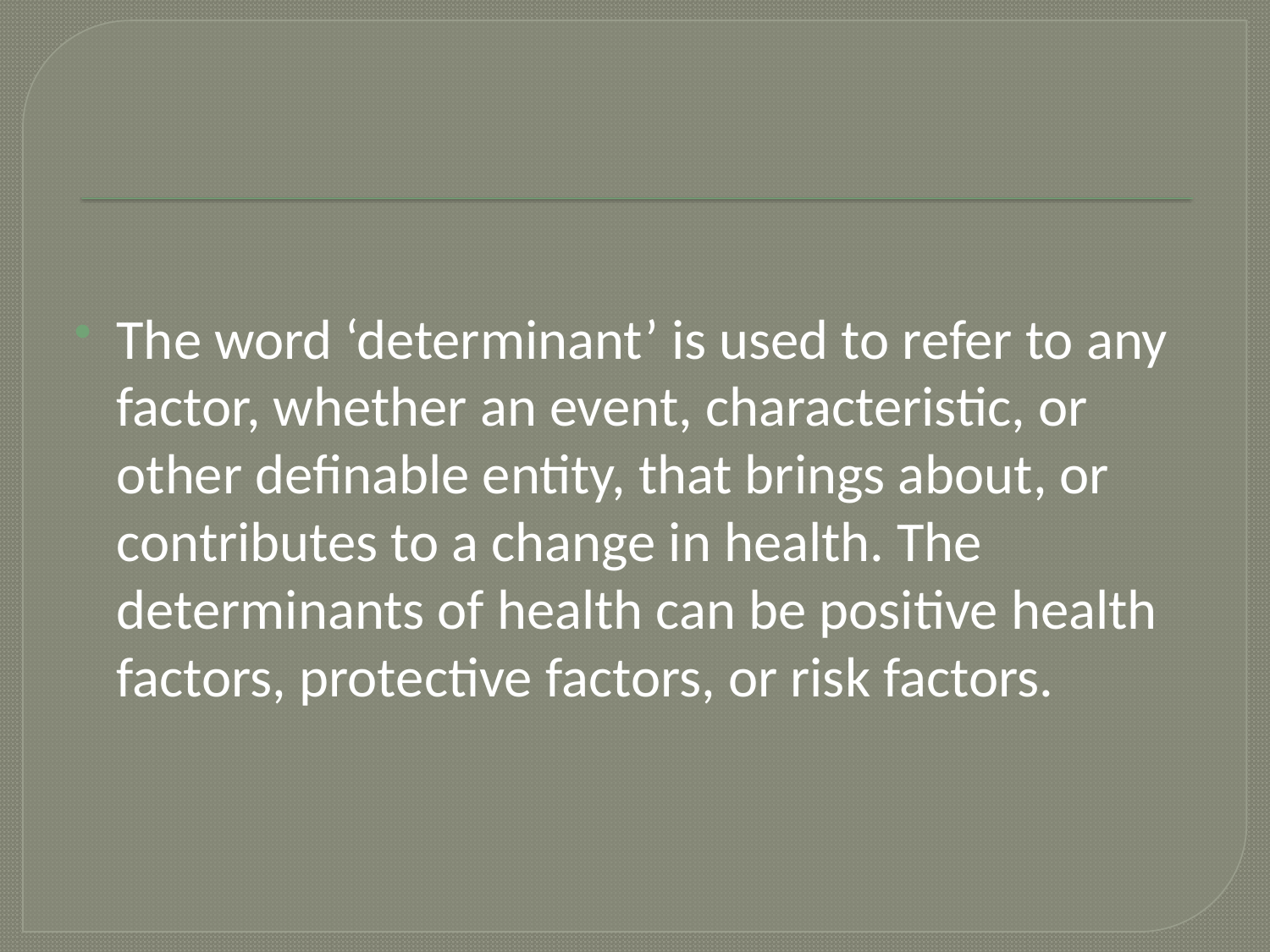

#

The word ‘determinant’ is used to refer to any factor, whether an event, characteristic, or other definable entity, that brings about, or contributes to a change in health. The determinants of health can be positive health factors, protective factors, or risk factors.